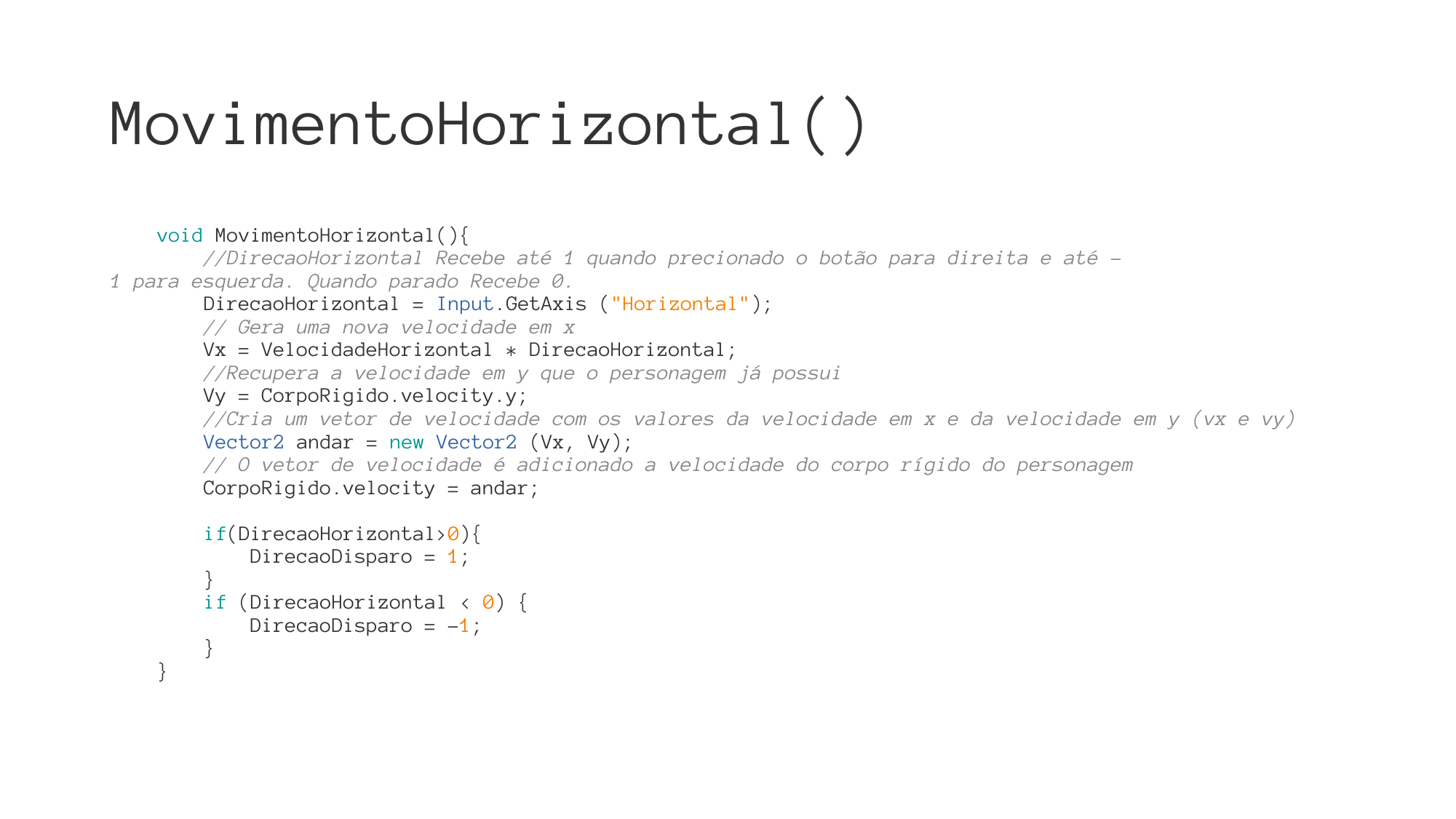

# MovimentoHorizontal()
    void MovimentoHorizontal(){
        //DirecaoHorizontal Recebe até 1 quando precionado o botão para direita e até -1 para esquerda. Quando parado Recebe 0.
        DirecaoHorizontal = Input.GetAxis ("Horizontal");
        // Gera uma nova velocidade em x
        Vx = VelocidadeHorizontal * DirecaoHorizontal;
        //Recupera a velocidade em y que o personagem já possui
        Vy = CorpoRigido.velocity.y;
        //Cria um vetor de velocidade com os valores da velocidade em x e da velocidade em y (vx e vy)
        Vector2 andar = new Vector2 (Vx, Vy);
        // O vetor de velocidade é adicionado a velocidade do corpo rígido do personagem
        CorpoRigido.velocity = andar;
        if(DirecaoHorizontal>0){
            DirecaoDisparo = 1;
        }
        if (DirecaoHorizontal < 0) {
            DirecaoDisparo = -1;
        }
    }